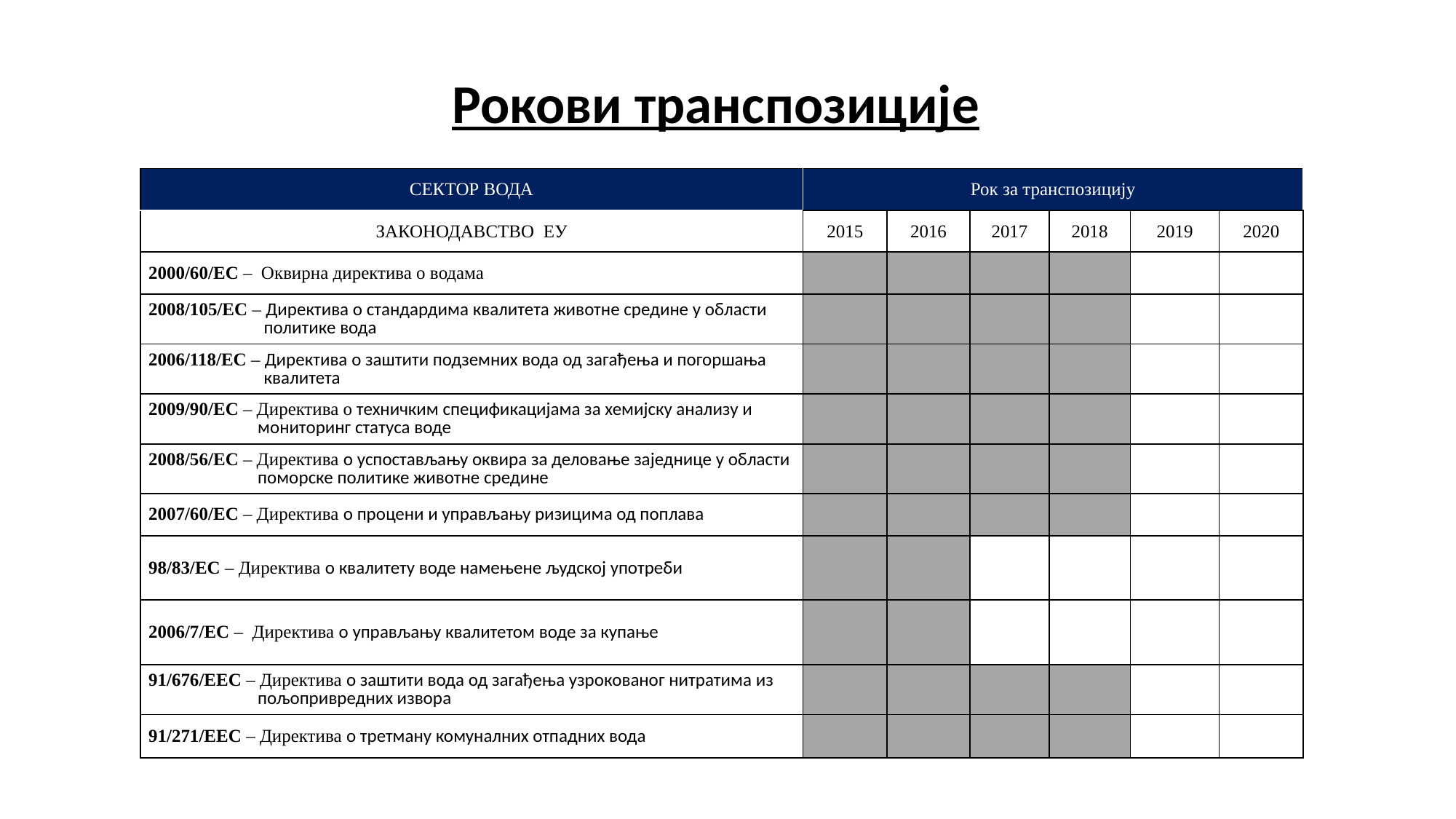

Рокови транспозиције
| СЕКТОР ВОДА | Рок за транспозицију |  |  |  |  |  |
| --- | --- | --- | --- | --- | --- | --- |
| ЗАКОНОДАВСТВО ЕУ | 2015 | 2016 | 2017 | 2018 | 2019 | 2020 |
| 2000/60/EC – Оквирна директива о водама |  |  |  |  |  |  |
| 2008/105/EC – Директива о стандардима квалитета животне средине у области политике вода |  |  |  |  |  |  |
| 2006/118/EC – Директива о заштити подземних вода од загађења и погоршања квалитета |  |  |  |  |  |  |
| 2009/90/EC – Директива о техничким спецификацијама за хемијску анализу и мониторинг статуса воде |  |  |  |  |  |  |
| 2008/56/EC – Директива о успостављању оквира за деловање заједнице у области поморске политике животне средине |  |  |  |  |  |  |
| 2007/60/EC – Директива о процени и управљању ризицима од поплава |  |  |  |  |  |  |
| 98/83/EC – Директива о квалитету воде намењене људској употреби |  |  |  |  |  |  |
| 2006/7/EC – Директива о управљању квалитетом воде за купање |  |  |  |  |  |  |
| 91/676/EEC – Директива о заштити вода од загађења узрокованог нитратима из пољопривредних извора |  |  |  |  |  |  |
| 91/271/EEC – Директива о третману комуналних отпадних вода |  |  |  |  |  |  |